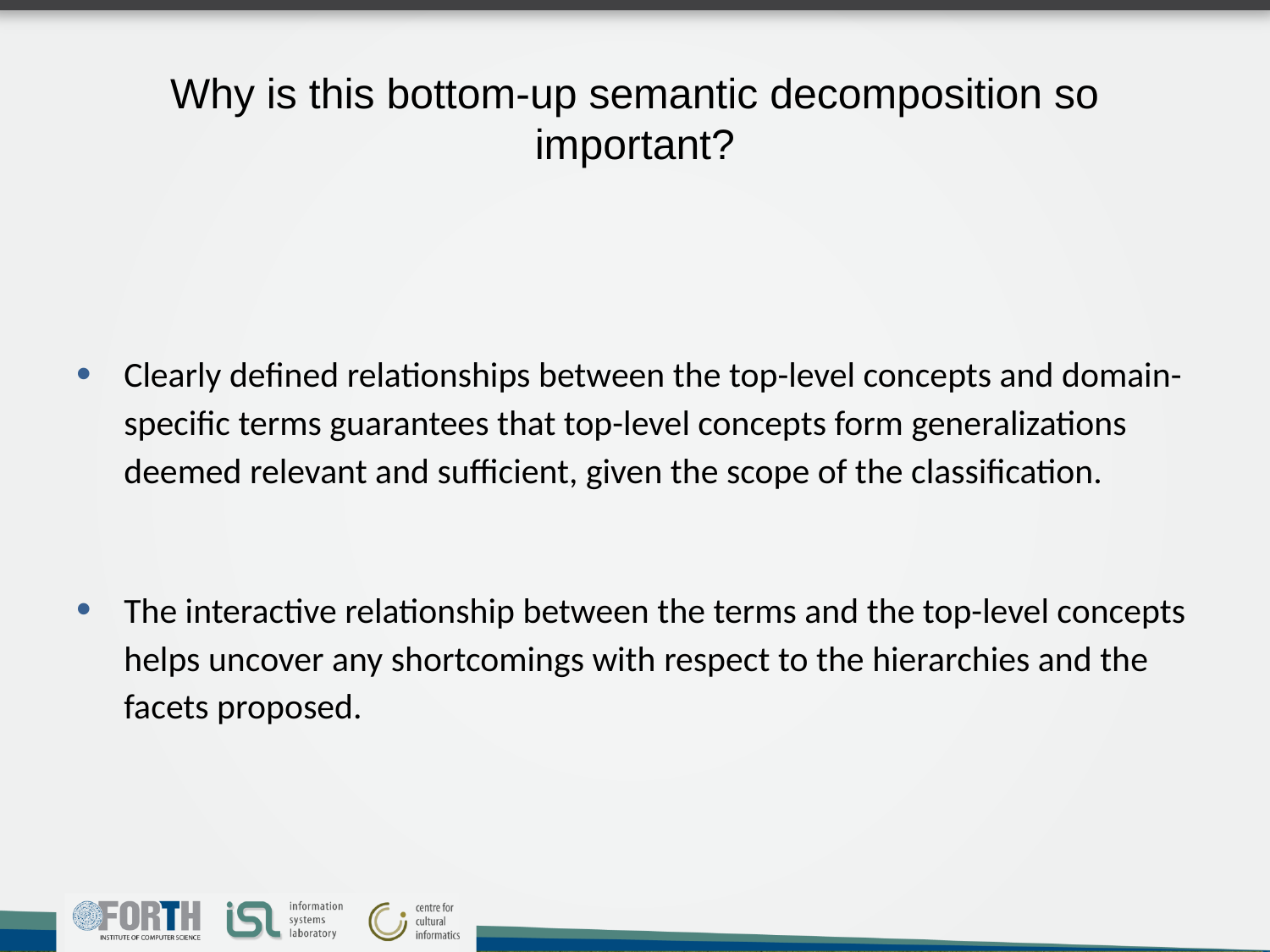

# Why is this bottom-up semantic decomposition so important?
Clearly defined relationships between the top-level concepts and domain-specific terms guarantees that top-level concepts form generalizations deemed relevant and sufficient, given the scope of the classification.

The interactive relationship between the terms and the top-level concepts helps uncover any shortcomings with respect to the hierarchies and the facets proposed.